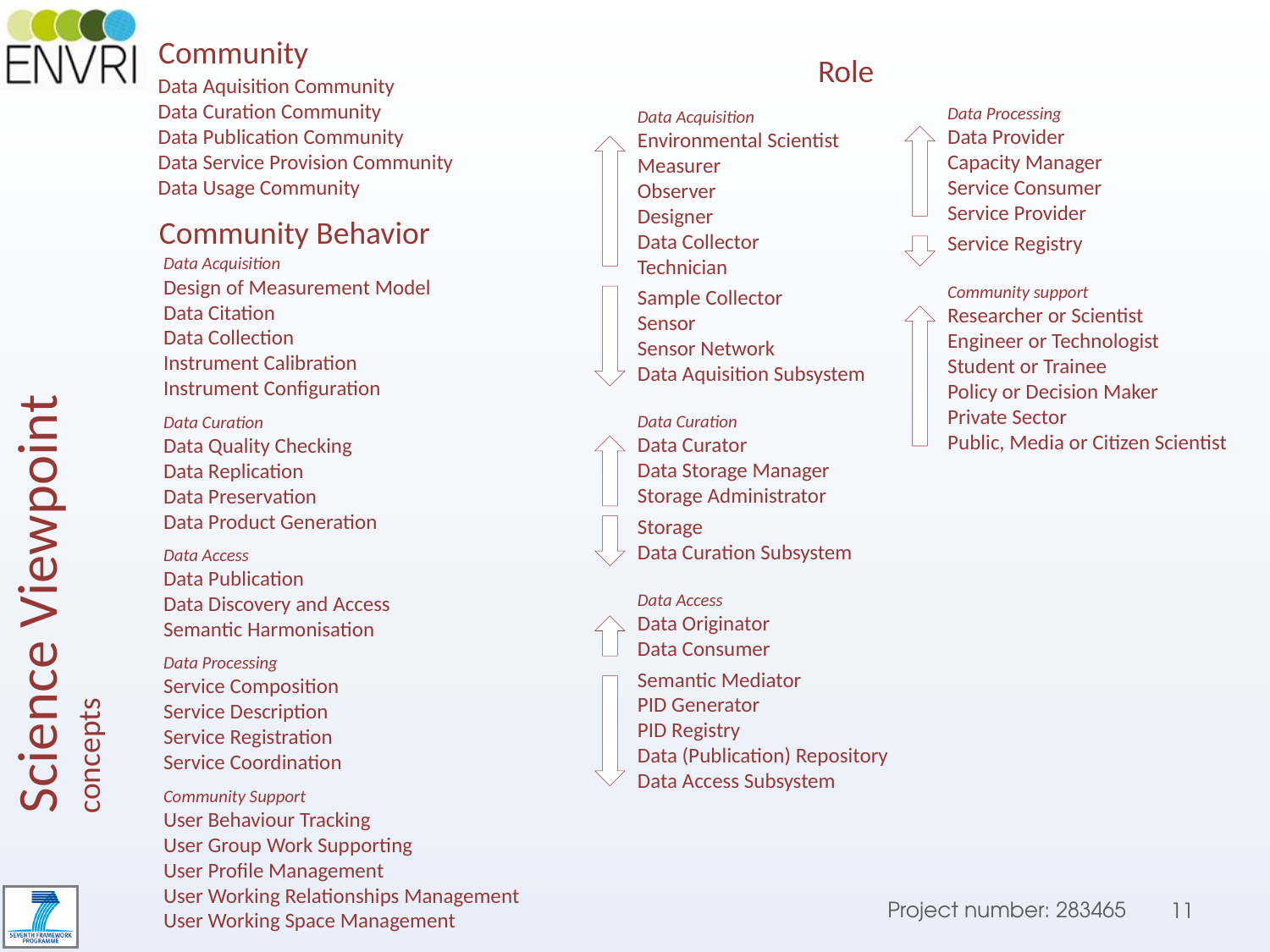

Community
Role
Data Aquisition Community
Data Curation Community
Data Publication Community
Data Service Provision Community
Data Usage Community

Data Processing
Data Provider
Capacity Manager
Service Consumer
Service Provider
Service Registry

Community support
Researcher or Scientist
Engineer or Technologist
Student or Trainee
Policy or Decision Maker
Private Sector
Public, Media or Citizen Scientist
Data Acquisition
Environmental Scientist
Measurer
Observer
Designer
Data Collector
Technician
Sample Collector
Sensor
Sensor Network
Data Aquisition Subsystem

Data Curation
Data Curator
Data Storage Manager
Storage Administrator
Storage
Data Curation Subsystem

Data Access
Data Originator
Data Consumer
Semantic Mediator
PID Generator
PID Registry
Data (Publication) Repository
Data Access Subsystem

Community Behavior
Data Acquisition
Design of Measurement Model
Data Citation
Data Collection
Instrument Calibration
Instrument Configuration
Data Curation
Data Quality Checking
Data Replication
Data Preservation
Data Product Generation
Data Access
Data Publication
Data Discovery and Access
Semantic Harmonisation
Data Processing
Service Composition
Service Description
Service Registration
Service Coordination
Community Support
User Behaviour Tracking
User Group Work Supporting
User Profile Management
User Working Relationships Management
User Working Space Management

Science Viewpoint
concepts
11